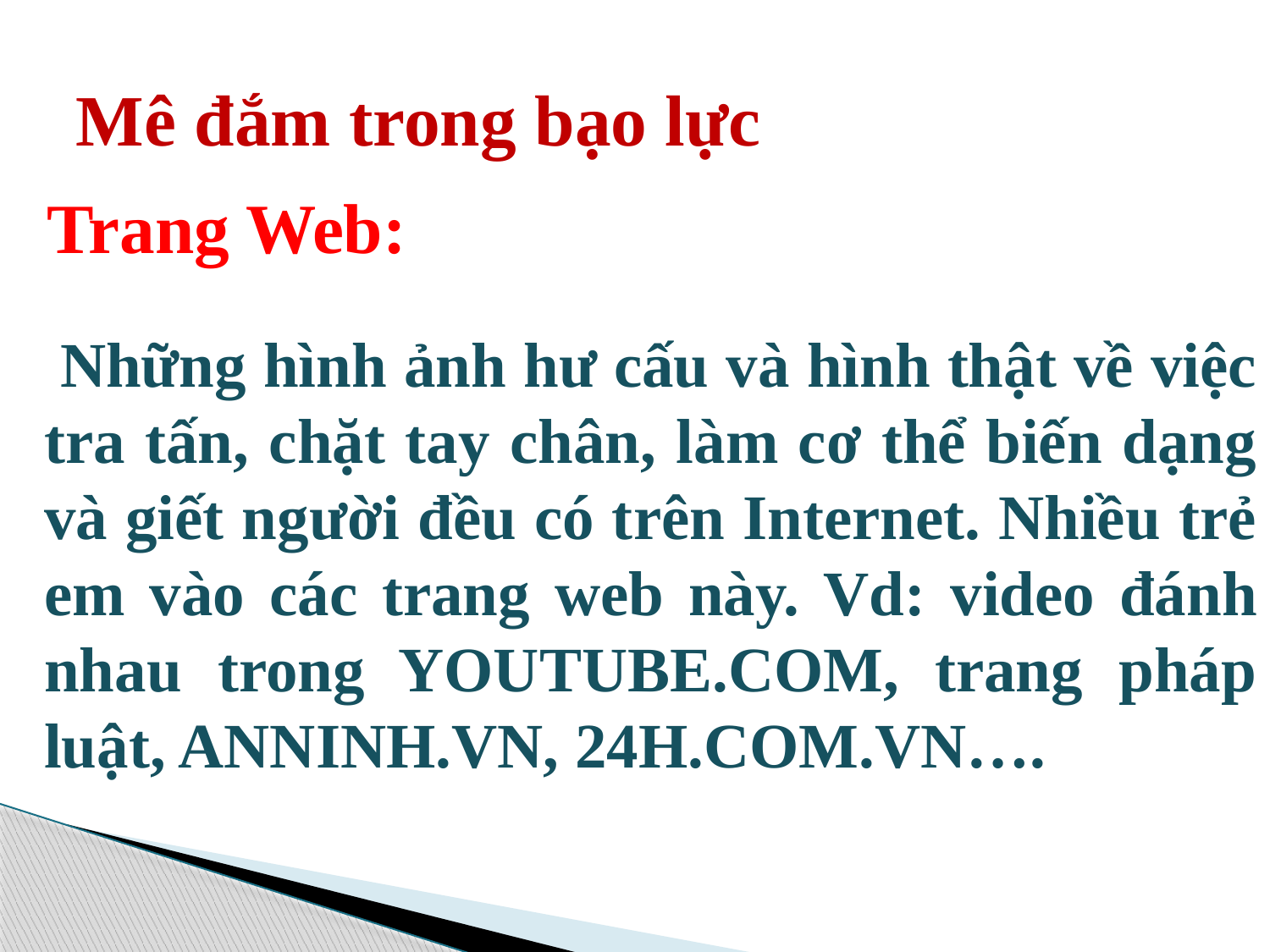

# Mê đắm trong bạo lực
  Trang Web:
 Những hình ảnh hư cấu và hình thật về việc tra tấn, chặt tay chân, làm cơ thể biến dạng và giết người đều có trên Internet. Nhiều trẻ em vào các trang web này. Vd: video đánh nhau trong YOUTUBE.COM, trang pháp luật, ANNINH.VN, 24H.COM.VN….